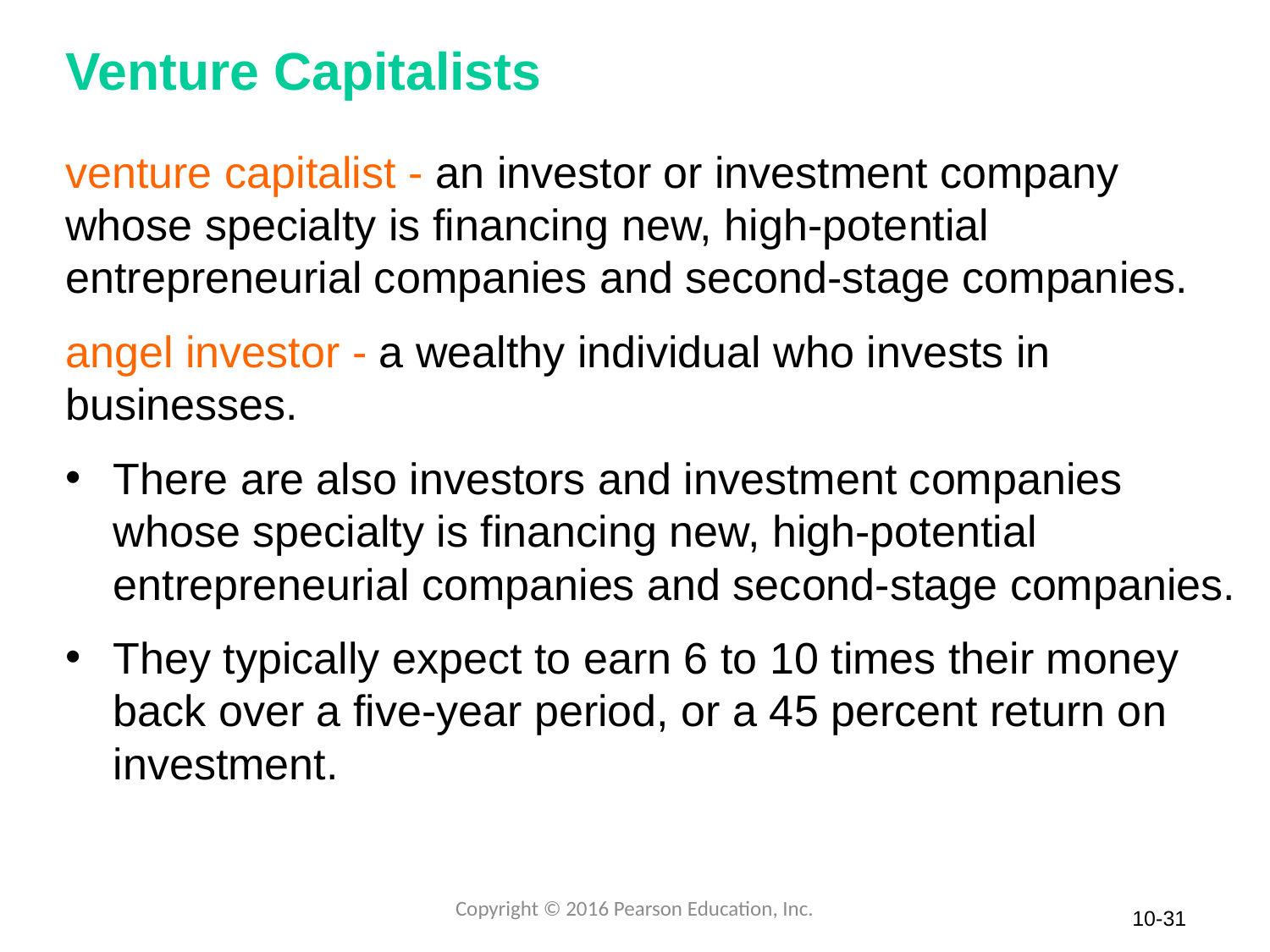

# Venture Capitalists
venture capitalist - an investor or investment company whose specialty is financing new, high-potential entrepreneurial companies and second-stage companies.

angel investor - a wealthy individual who invests in businesses.

There are also investors and investment companies whose specialty is financing new, high-potential entrepreneurial companies and second-stage companies.

They typically expect to earn 6 to 10 times their money back over a five-year period, or a 45 percent return on investment.
Copyright © 2016 Pearson Education, Inc.